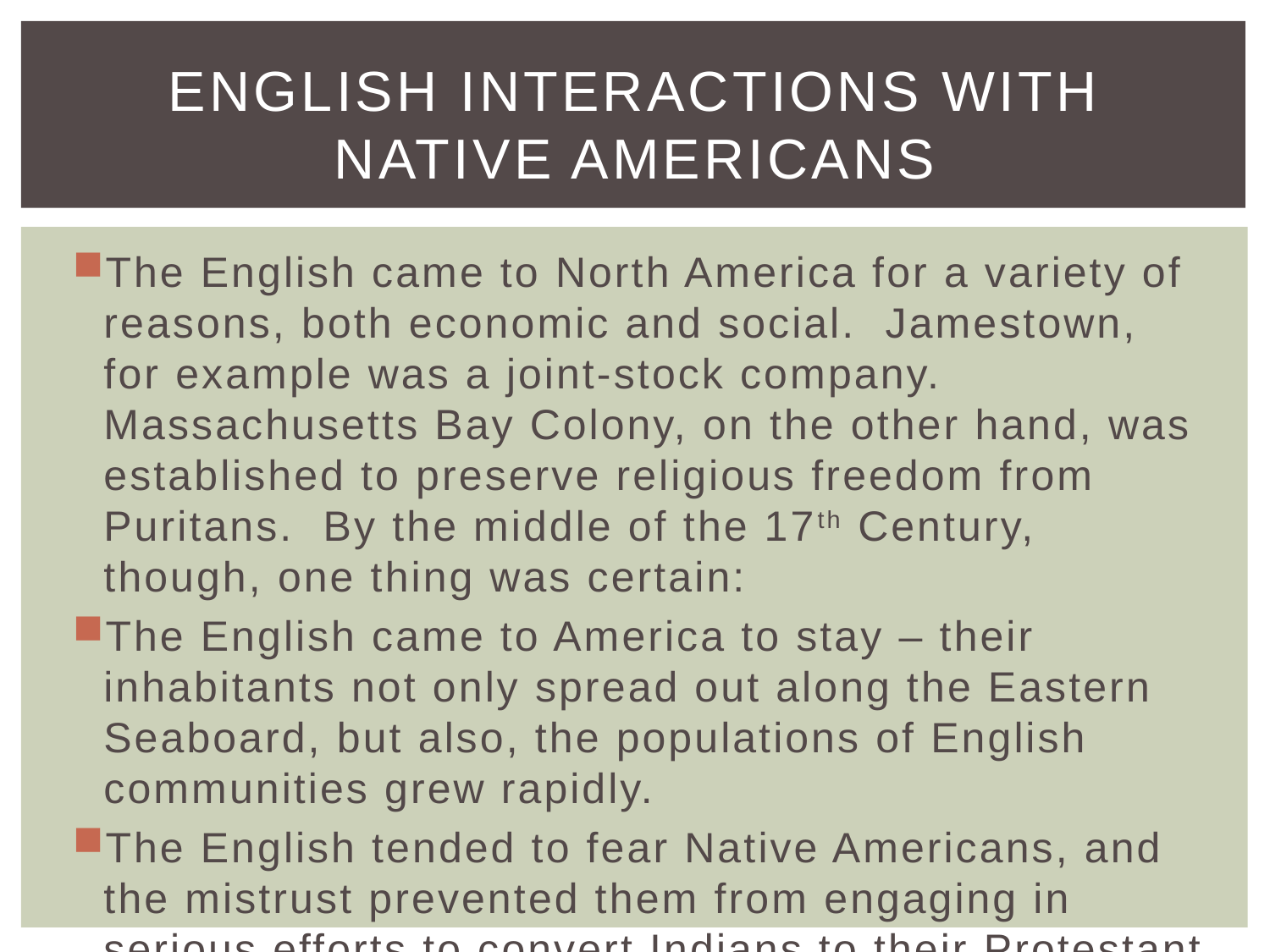

# English interactions with Native Americans
The English came to North America for a variety of reasons, both economic and social.  Jamestown, for example was a joint-stock company.  Massachusetts Bay Colony, on the other hand, was established to preserve religious freedom from Puritans.  By the middle of the 17th Century, though, one thing was certain:
The English came to America to stay – their inhabitants not only spread out along the Eastern Seaboard, but also, the populations of English communities grew rapidly.
The English tended to fear Native Americans, and the mistrust prevented them from engaging in serious efforts to convert Indians to their Protestant Christian faiths.  (There were some exceptions, like the Quakers.)
Because the English soon began to encroach upon the land and resources of Native Americans, violent conflict characterized the relations between Indians and English.